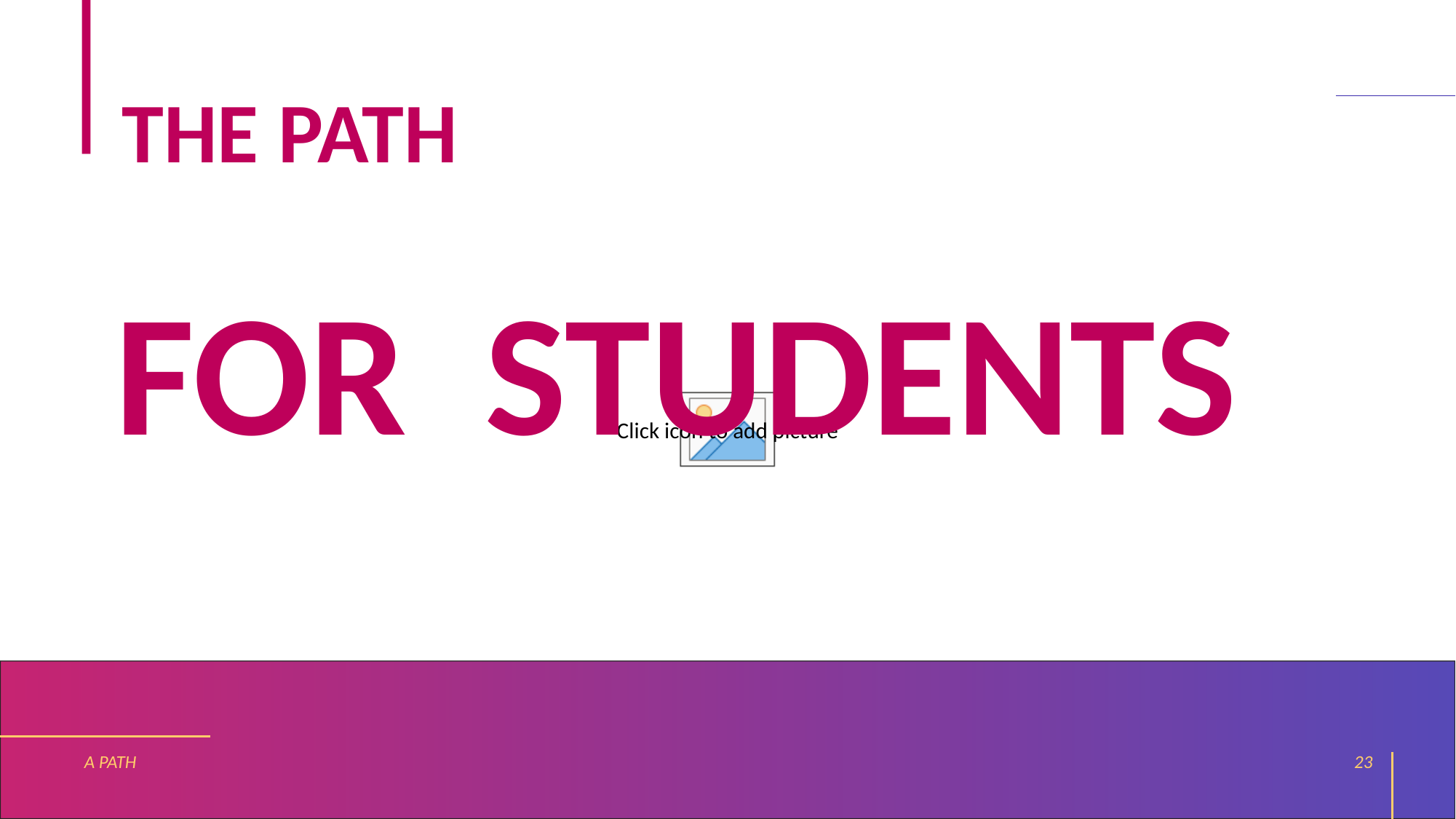

# THE PATH

FOR  STUDENTS
A PATH
23